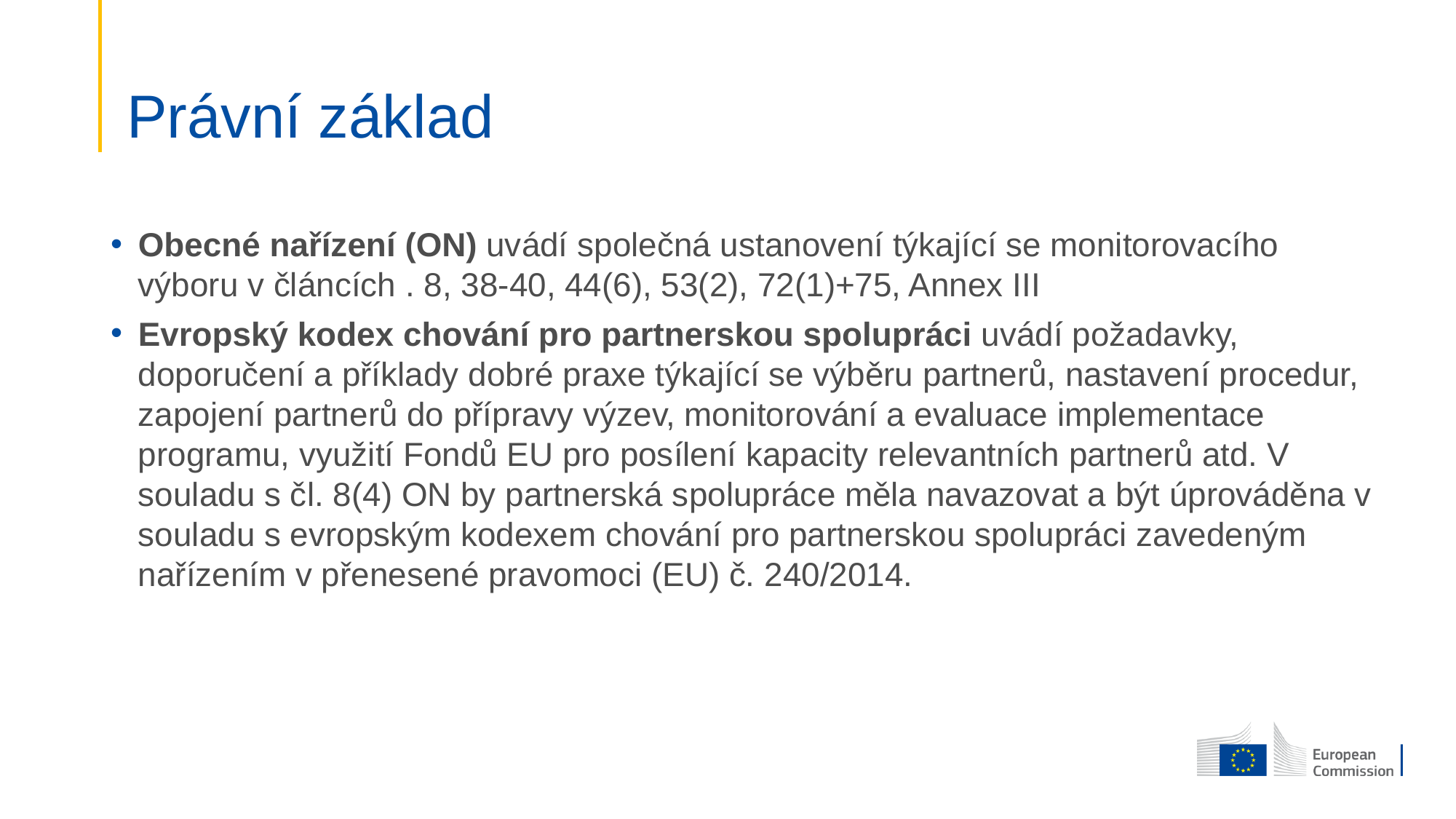

# Právní základ
Obecné nařízení (ON) uvádí společná ustanovení týkající se monitorovacího výboru v článcích . 8, 38-40, 44(6), 53(2), 72(1)+75, Annex III
Evropský kodex chování pro partnerskou spolupráci uvádí požadavky, doporučení a příklady dobré praxe týkající se výběru partnerů, nastavení procedur, zapojení partnerů do přípravy výzev, monitorování a evaluace implementace programu, využití Fondů EU pro posílení kapacity relevantních partnerů atd. V souladu s čl. 8(4) ON by partnerská spolupráce měla navazovat a být úprováděna v souladu s evropským kodexem chování pro partnerskou spolupráci zavedeným nařízením v přenesené pravomoci (EU) č. 240/2014.